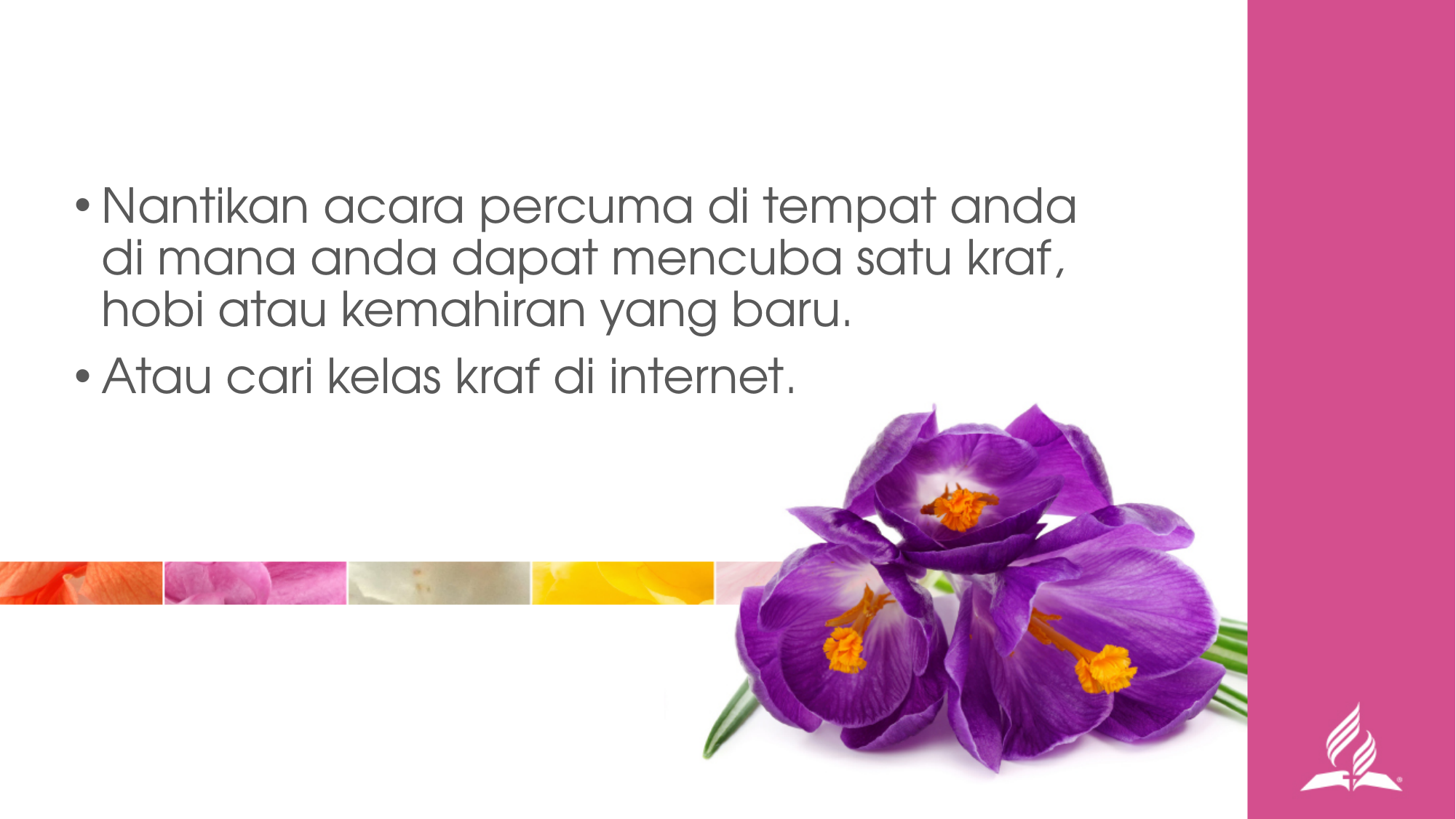

Nantikan acara percuma di tempat anda di mana anda dapat mencuba satu kraf, hobi atau kemahiran yang baru.
Atau cari kelas kraf di internet.